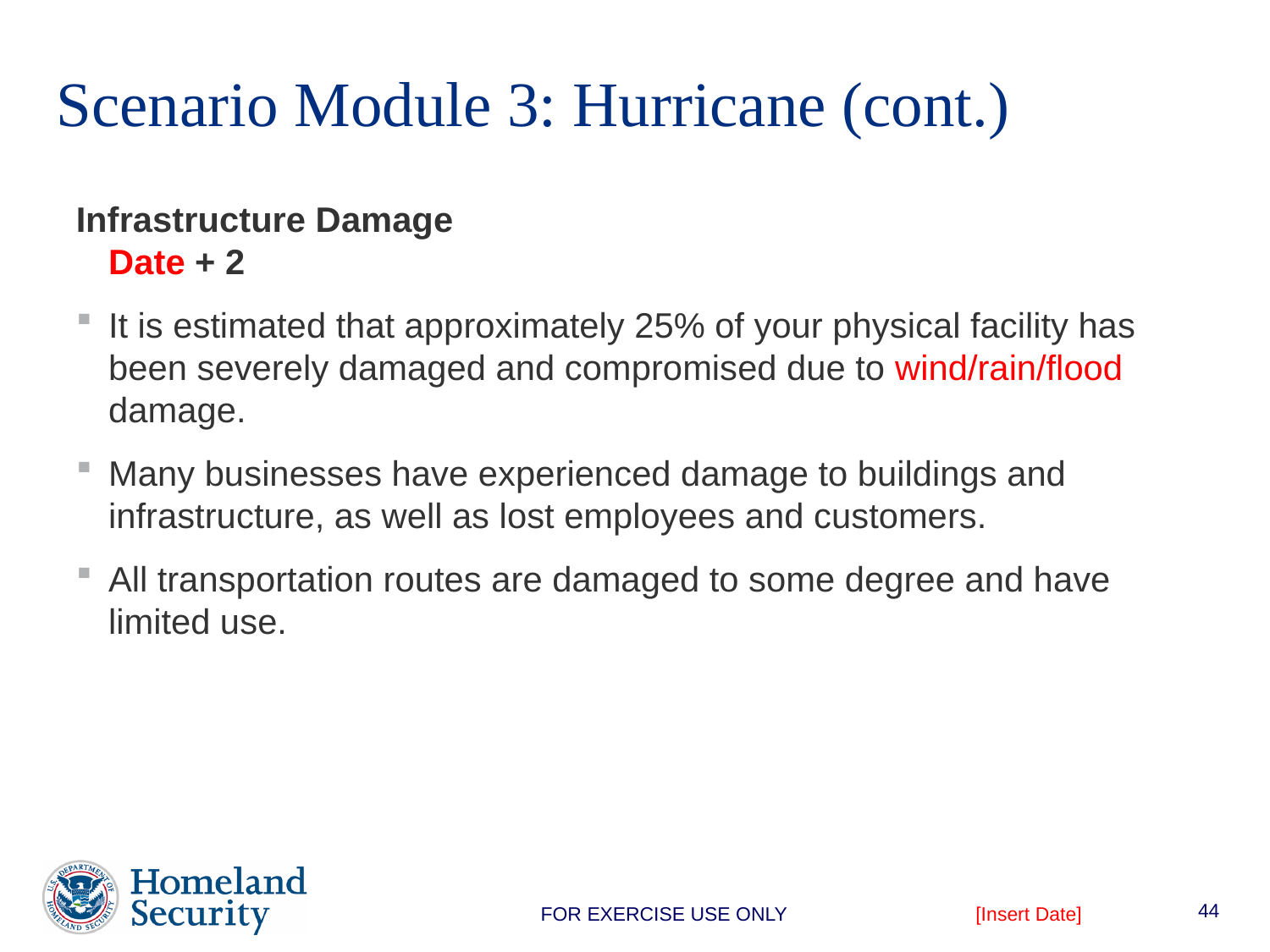

# Scenario Module 3: Hurricane (cont.)
Infrastructure Damage
Date + 2
It is estimated that approximately 25% of your physical facility has been severely damaged and compromised due to wind/rain/flood damage.
Many businesses have experienced damage to buildings and infrastructure, as well as lost employees and customers.
All transportation routes are damaged to some degree and have limited use.

44